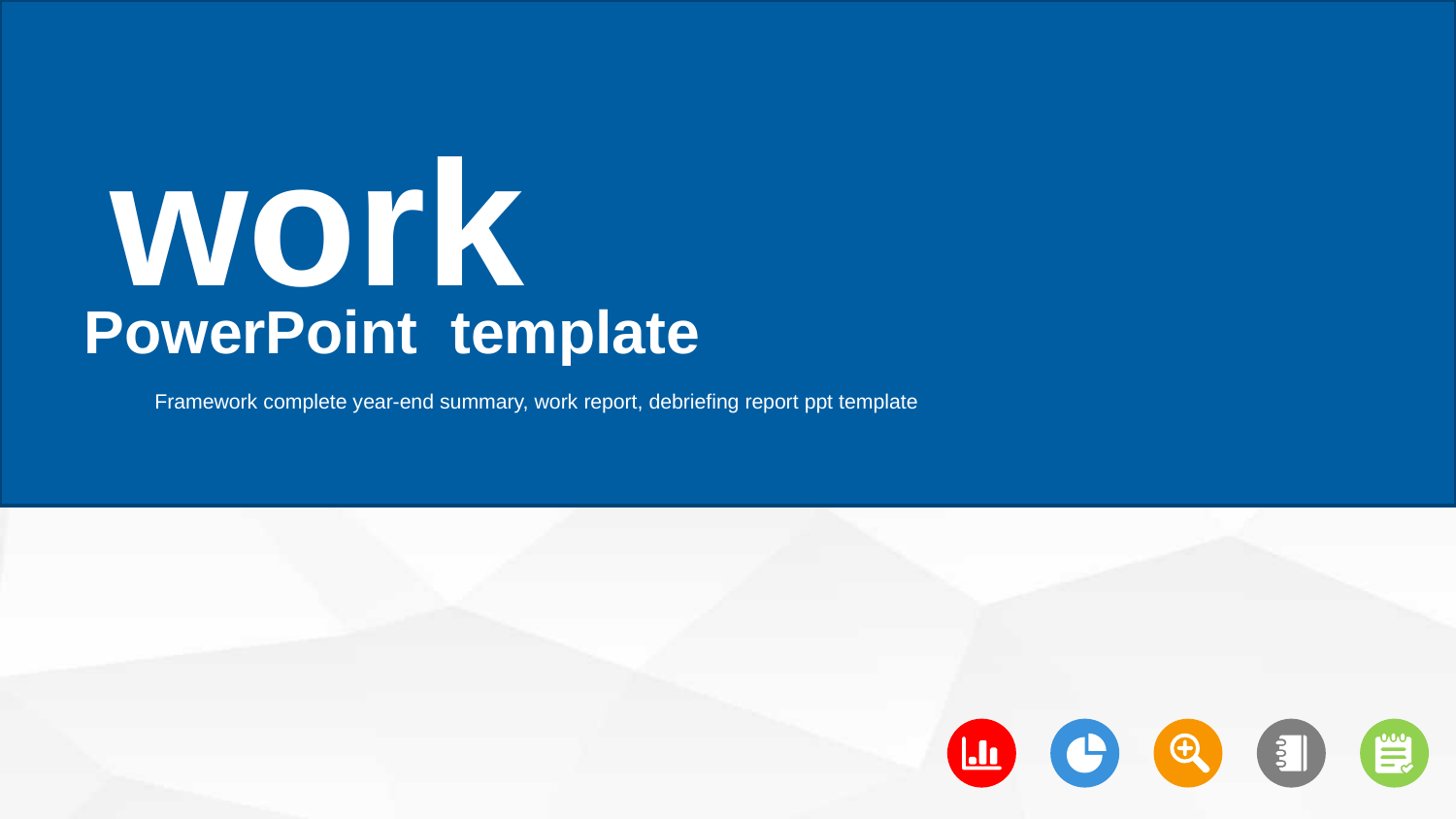

work
PowerPoint  template
Framework complete year-end summary, work report, debriefing report ppt template